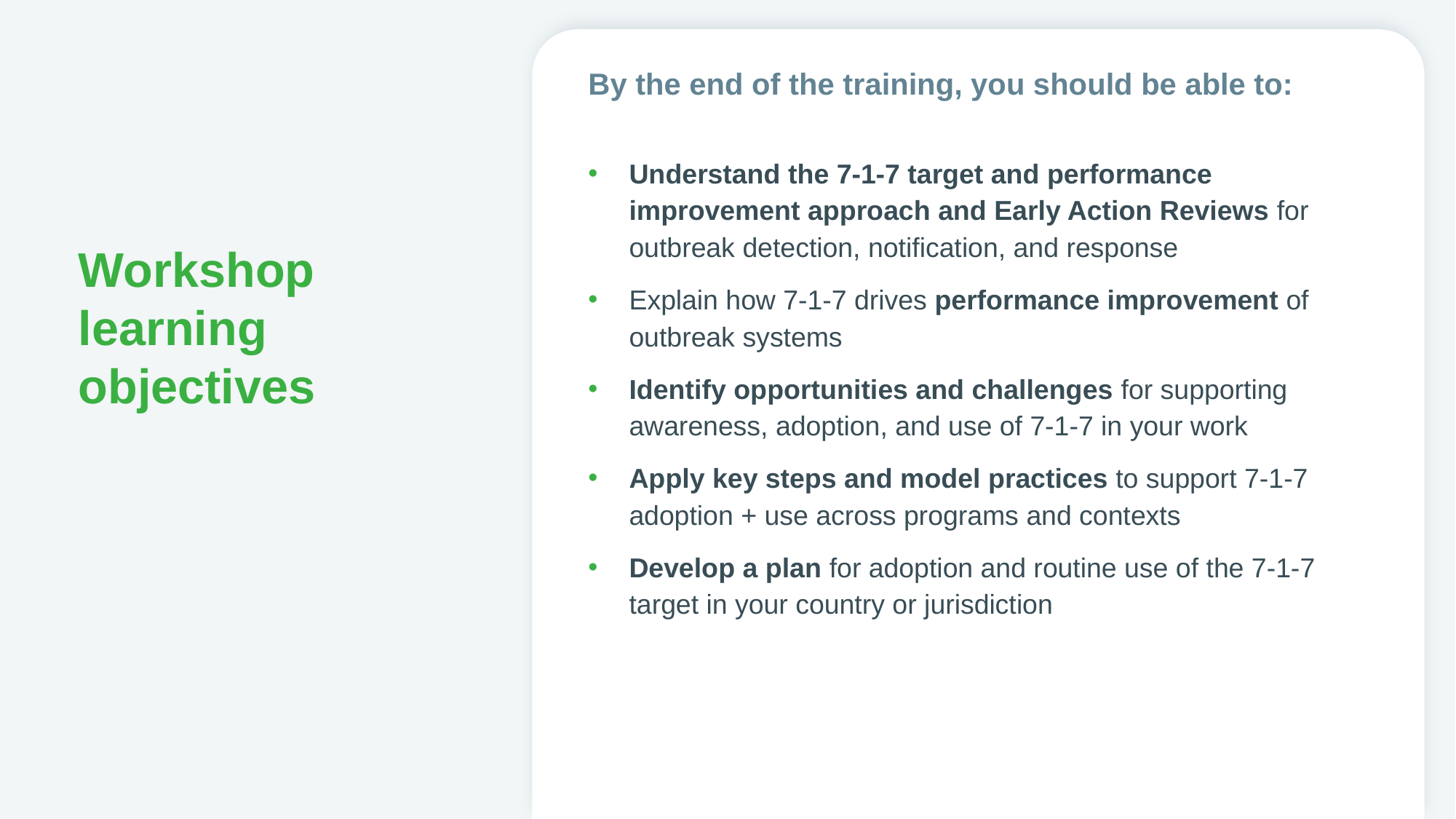

By the end of the training, you should be able to:
# Workshop learning objectives
Understand the 7-1-7 target and performance improvement approach and Early Action Reviews for outbreak detection, notification, and response
Explain how 7-1-7 drives performance improvement of outbreak systems
Identify opportunities and challenges for supporting awareness, adoption, and use of 7-1-7 in your work
Apply key steps and model practices to support 7-1-7 adoption + use across programs and contexts
Develop a plan for adoption and routine use of the 7-1-7 target in your country or jurisdiction